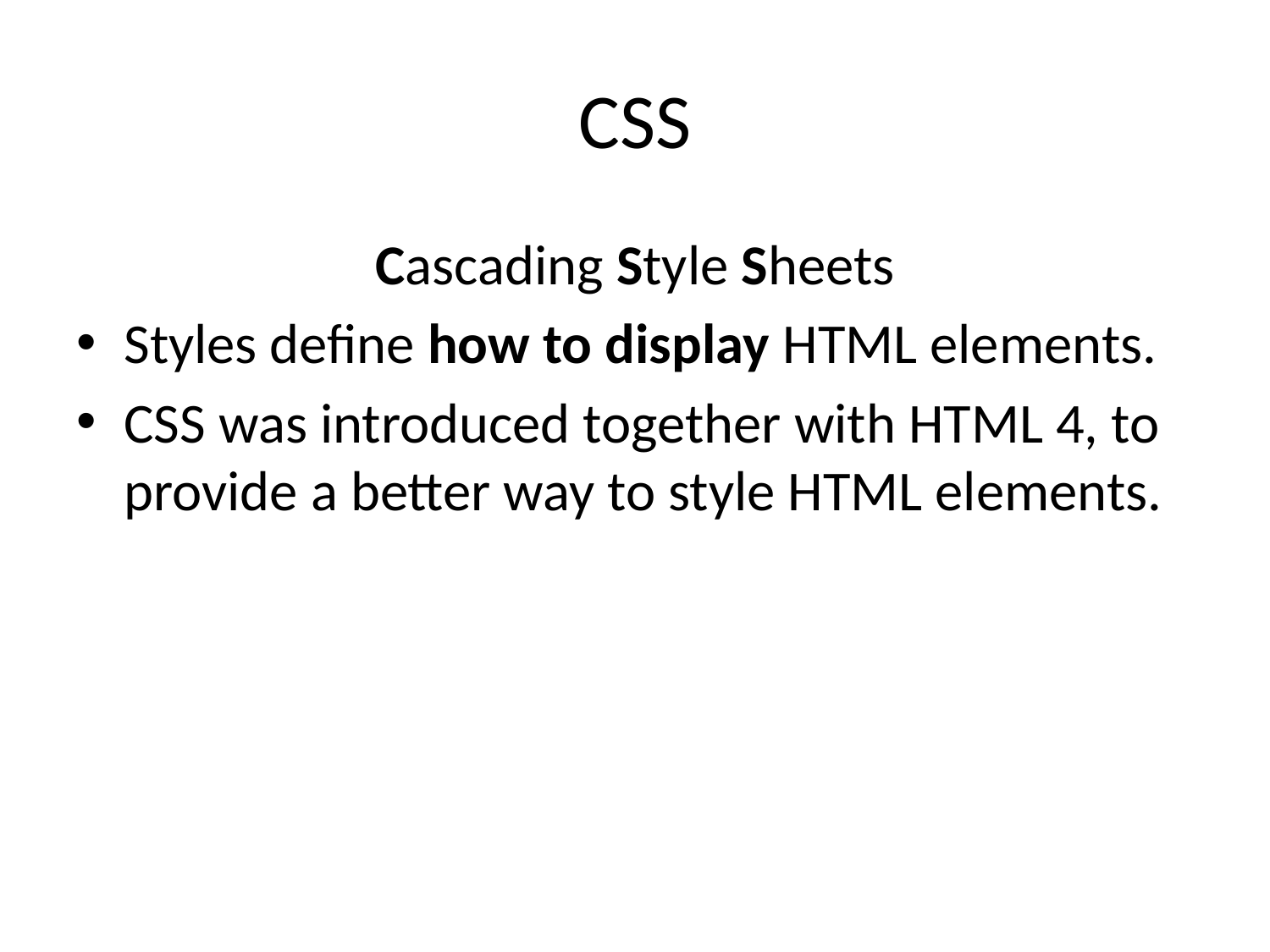

# CSS
Cascading Style Sheets
Styles define how to display HTML elements.
CSS was introduced together with HTML 4, to provide a better way to style HTML elements.